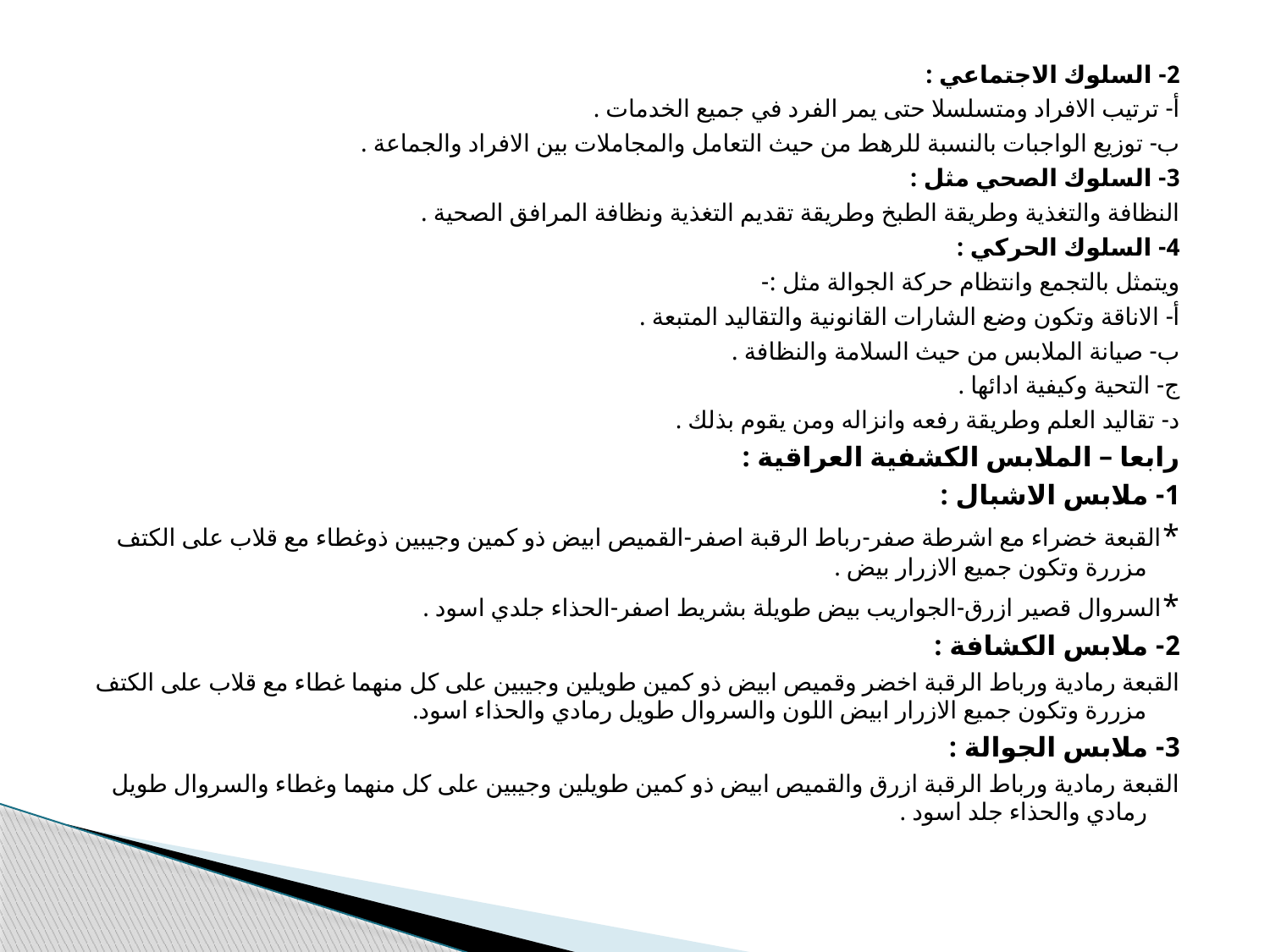

#
2- السلوك الاجتماعي :
أ- ترتيب الافراد ومتسلسلا حتى يمر الفرد في جميع الخدمات .
ب- توزيع الواجبات بالنسبة للرهط من حيث التعامل والمجاملات بين الافراد والجماعة .
3- السلوك الصحي مثل :
النظافة والتغذية وطريقة الطبخ وطريقة تقديم التغذية ونظافة المرافق الصحية .
4- السلوك الحركي :
ويتمثل بالتجمع وانتظام حركة الجوالة مثل :-
أ- الاناقة وتكون وضع الشارات القانونية والتقاليد المتبعة .
ب- صيانة الملابس من حيث السلامة والنظافة .
ج- التحية وكيفية ادائها .
د- تقاليد العلم وطريقة رفعه وانزاله ومن يقوم بذلك .
رابعا – الملابس الكشفية العراقية :
1- ملابس الاشبال :
*القبعة خضراء مع اشرطة صفر-رباط الرقبة اصفر-القميص ابيض ذو كمين وجيبين ذوغطاء مع قلاب على الكتف مزررة وتكون جميع الازرار بيض .
*السروال قصير ازرق-الجواريب بيض طويلة بشريط اصفر-الحذاء جلدي اسود .
2- ملابس الكشافة :
القبعة رمادية ورباط الرقبة اخضر وقميص ابيض ذو كمين طويلين وجيبين على كل منهما غطاء مع قلاب على الكتف مزررة وتكون جميع الازرار ابيض اللون والسروال طويل رمادي والحذاء اسود.
3- ملابس الجوالة :
القبعة رمادية ورباط الرقبة ازرق والقميص ابيض ذو كمين طويلين وجيبين على كل منهما وغطاء والسروال طويل رمادي والحذاء جلد اسود .